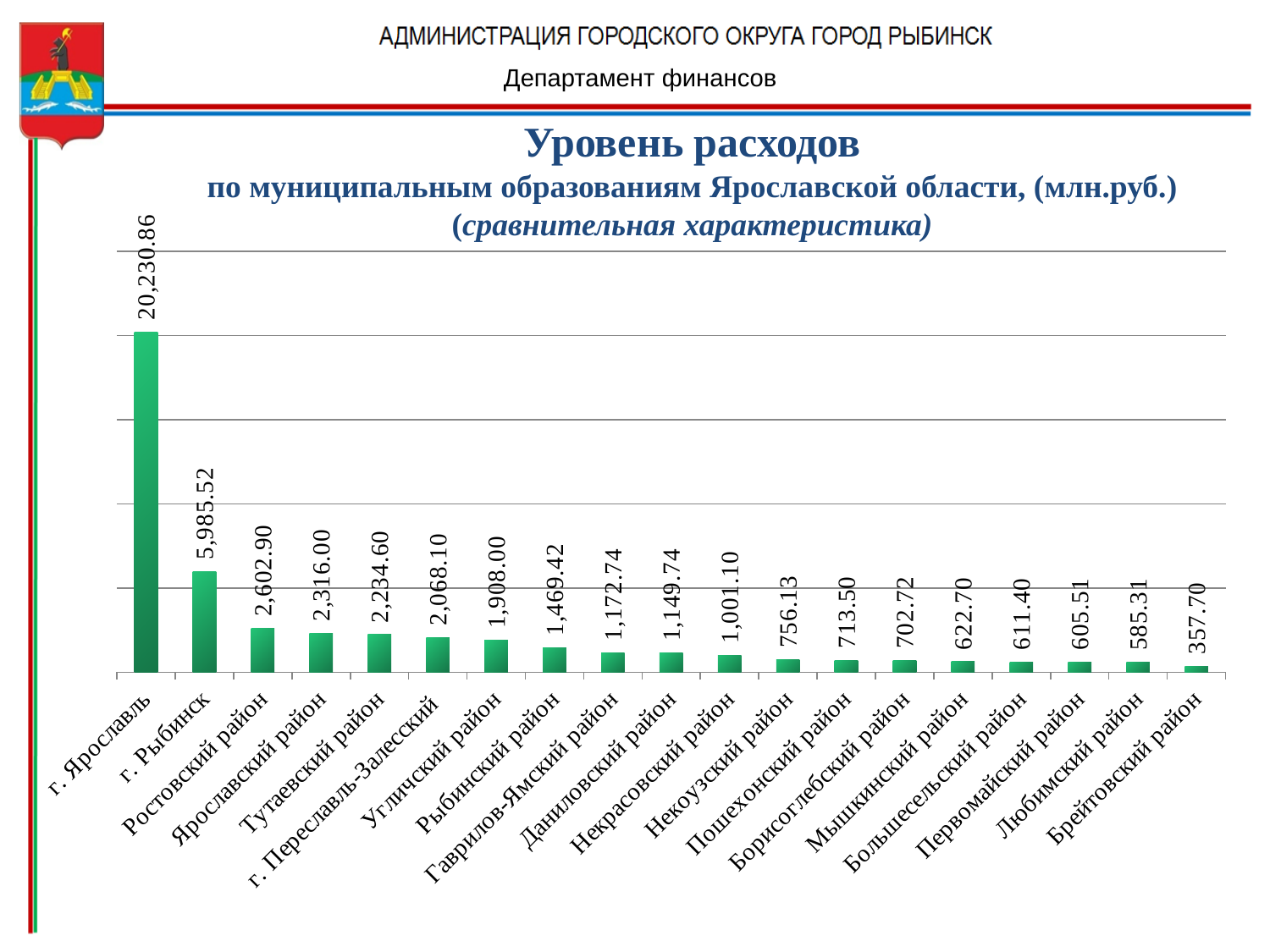

Департамент финансов
Уровень расходов
по муниципальным образованиям Ярославской области, (млн.руб.)
(сравнительная характеристика)

### Chart

| Category |  |
|---|---|
| г. Ярославль | 20230.86 |
| г. Рыбинск | 5985.52 |
| Ростовский район | 2602.9 |
| Ярославский район | 2316.0 |
| Тутаевский район | 2234.6 |
| г. Переславль-Залесский  | 2068.1 |
| Угличский район | 1908.0 |
| Рыбинский район | 1469.42 |
| Гаврилов-Ямский район | 1172.74 |
| Даниловский район | 1149.74 |
| Некрасовский район | 1001.1 |
| Некоузский район | 756.13 |
| Пошехонский район | 713.5 |
| Борисоглебский район | 702.72 |
| Мышкинский район | 622.7 |
| Большесельский район | 611.4 |
| Первомайский район | 605.51 |
| Любимский район | 585.31 |
| Брейтовский район | 357.7 |